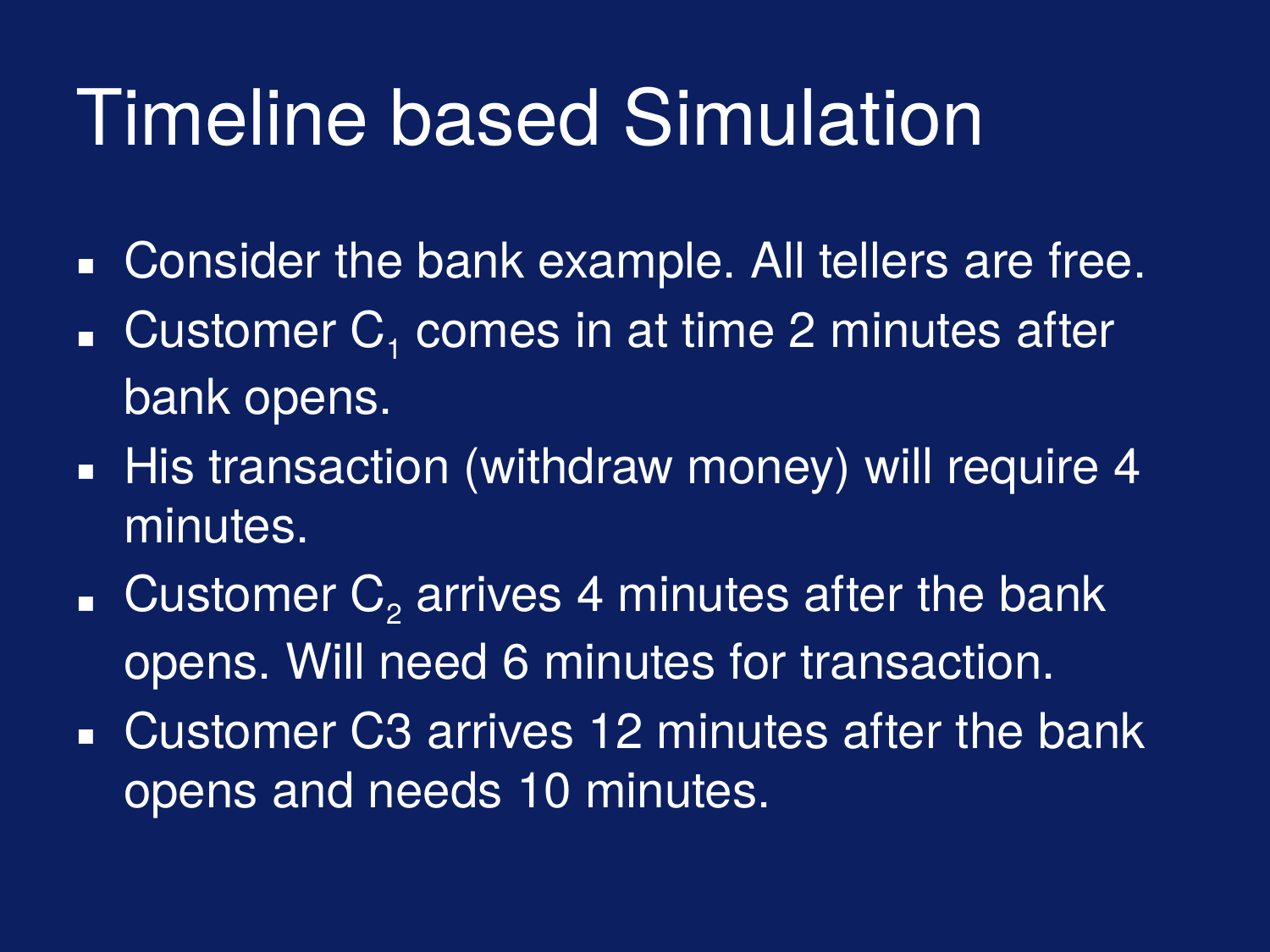

# Timeline based Simulation
Consider the bank example. All tellers are free.
Customer C1 comes in at time 2 minutes after bank opens.
His transaction (withdraw money) will require 4 minutes.
Customer C2 arrives 4 minutes after the bank opens. Will need 6 minutes for transaction.
Customer C3 arrives 12 minutes after the bank opens and needs 10 minutes.